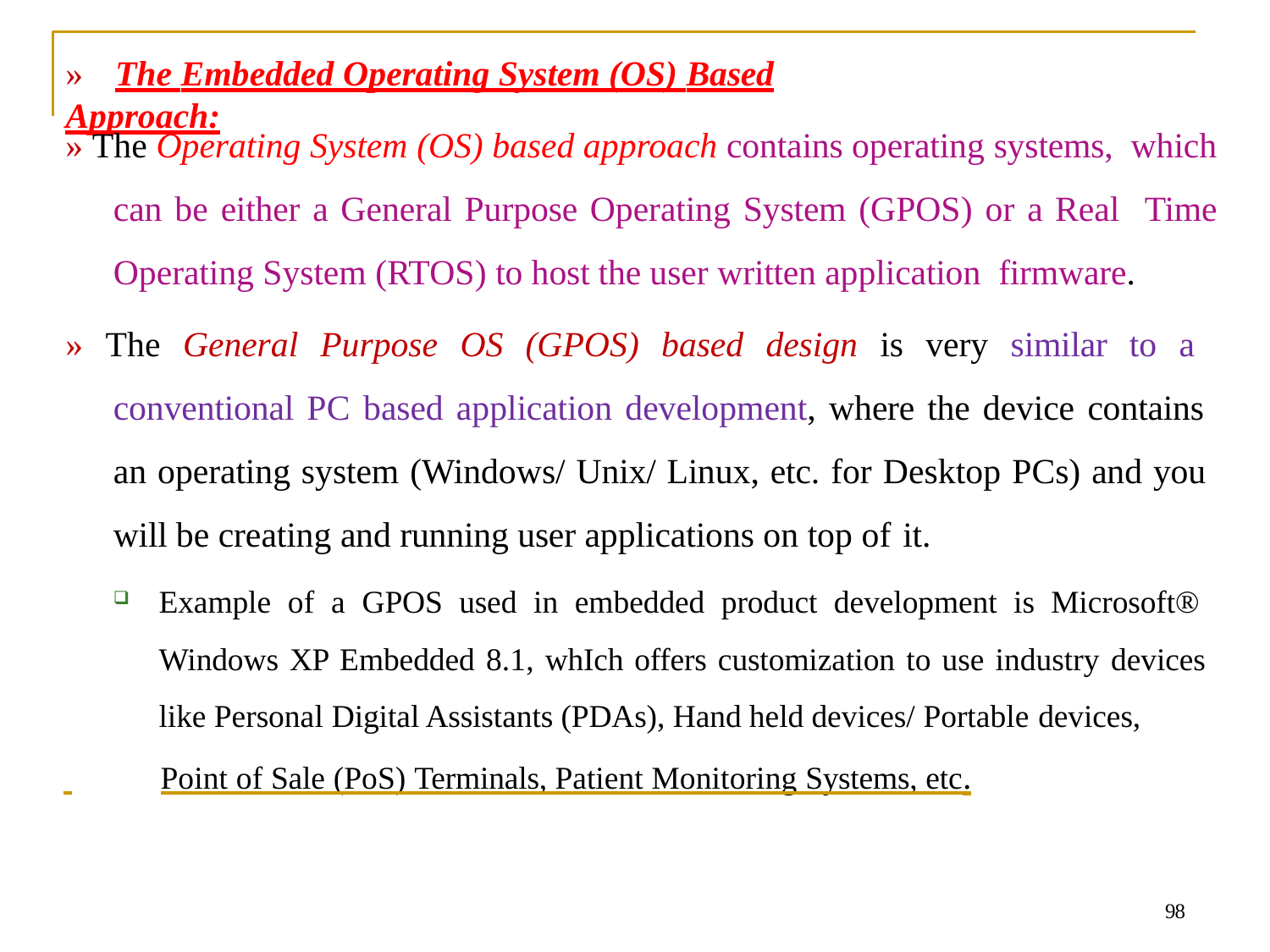

# »	The Embedded Operating System (OS) Based Approach:
» The Operating System (OS) based approach contains operating systems,  which can be either a General Purpose Operating System (GPOS) or a Real  Time Operating System (RTOS) to host the user written application  firmware.
» The General Purpose OS (GPOS) based design is very similar to a  conventional PC based application development, where the device contains  an operating system (Windows/ Unix/ Linux, etc. for Desktop PCs) and you  will be creating and running user applications on top of it.
Example of a GPOS used in embedded product development is Microsoft®  Windows XP Embedded 8.1, whIch offers customization to use industry devices  like Personal Digital Assistants (PDAs), Hand held devices/ Portable devices,
 	Point of Sale (PoS) Terminals, Patient Monitoring Systems, etc.
98